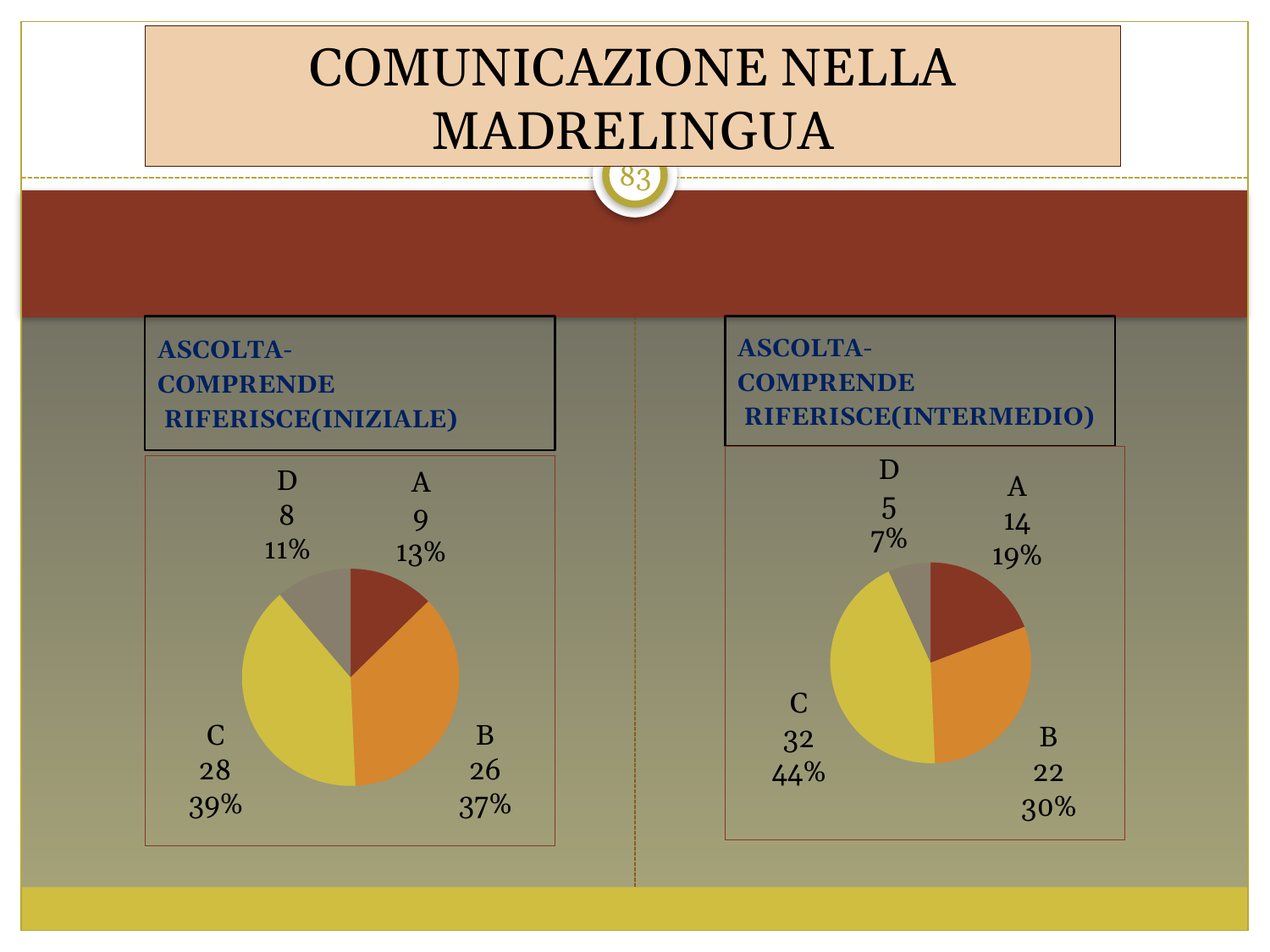

# COMUNICAZIONE NELLA MADRELINGUA
83
ASCOLTA-
COMPRENDE
 RIFERISCE(INIZIALE)
ASCOLTA-
COMPRENDE
 RIFERISCE(INTERMEDIO)

### Chart

| Category | Vendite |
|---|---|
| A | 14.0 |
| B | 22.0 |
| C | 32.0 |
| D | 5.0 |

### Chart

| Category | Vendite |
|---|---|
| A | 9.0 |
| B | 26.0 |
| C | 28.0 |
| D | 8.0 |